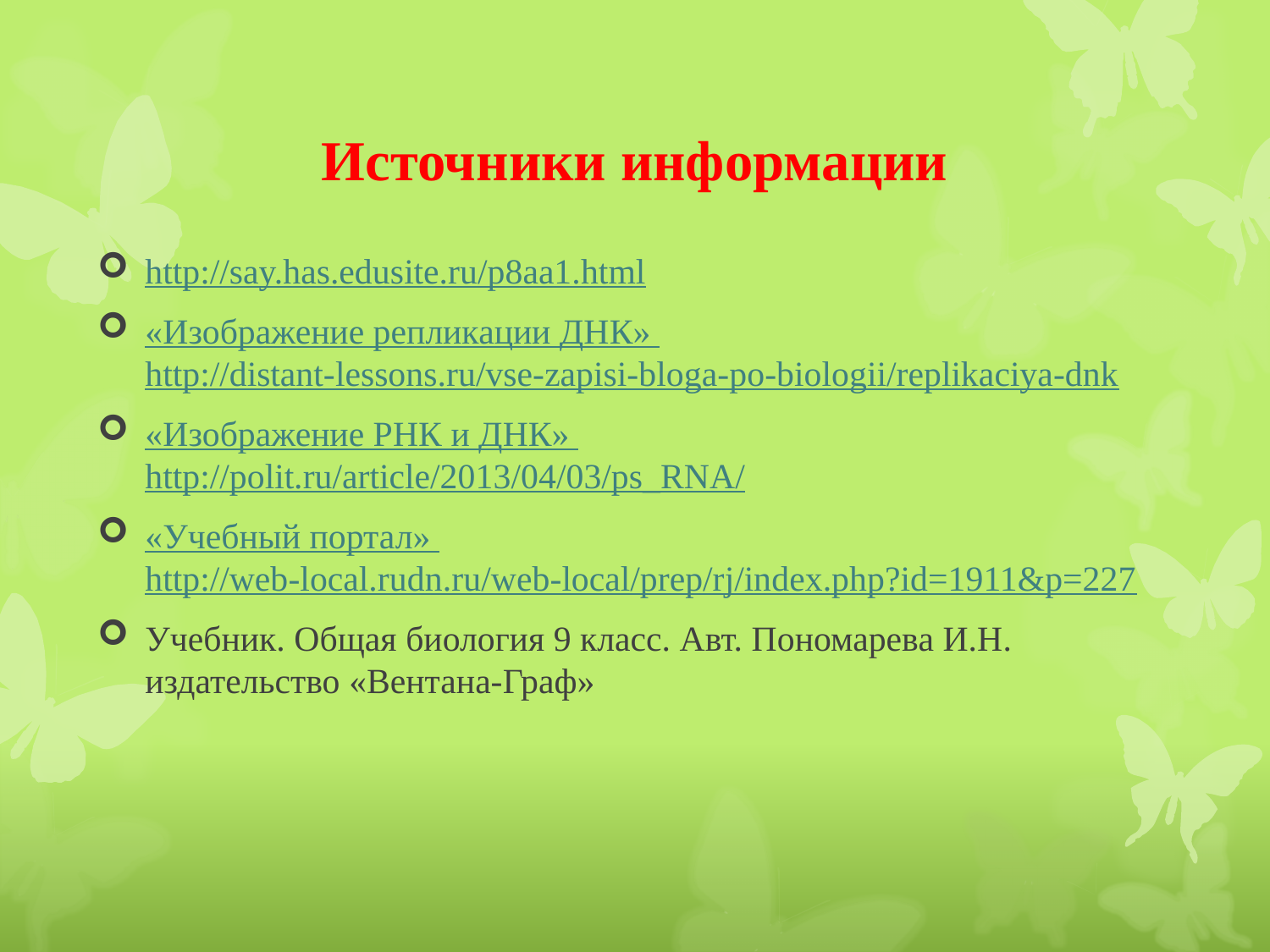

# Источники информации
http://say.has.edusite.ru/p8aa1.html
«Изображение репликации ДНК» http://distant-lessons.ru/vse-zapisi-bloga-po-biologii/replikaciya-dnk
«Изображение РНК и ДНК» http://polit.ru/article/2013/04/03/ps_RNA/
«Учебный портал» http://web-local.rudn.ru/web-local/prep/rj/index.php?id=1911&p=227
Учебник. Общая биология 9 класс. Авт. Пономарева И.Н. издательство «Вентана-Граф»